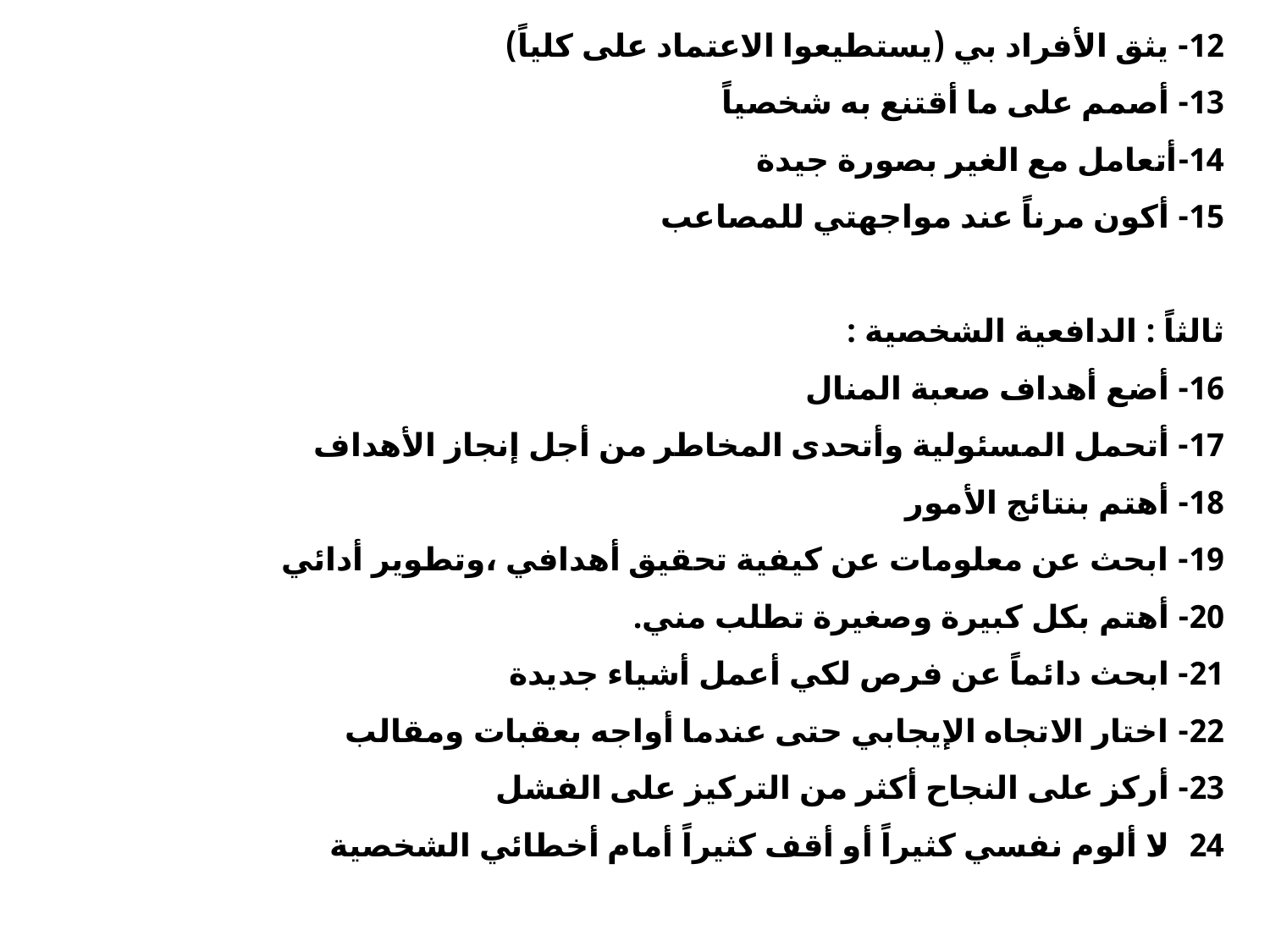

12- يثق الأفراد بي (يستطيعوا الاعتماد على كلياً)
13- أصمم على ما أقتنع به شخصياً
14-أتعامل مع الغير بصورة جيدة
15- أكون مرناً عند مواجهتي للمصاعب

ثالثاً : الدافعية الشخصية :
16- أضع أهداف صعبة المنال
17- أتحمل المسئولية وأتحدى المخاطر من أجل إنجاز الأهداف
18- أهتم بنتائج الأمور
19- ابحث عن معلومات عن كيفية تحقيق أهدافي ،وتطوير أدائي
20- أهتم بكل كبيرة وصغيرة تطلب مني.
21- ابحث دائماً عن فرص لكي أعمل أشياء جديدة
22- اختار الاتجاه الإيجابي حتى عندما أواجه بعقبات ومقالب
23- أركز على النجاح أكثر من التركيز على الفشل
24- لا ألوم نفسي كثيراً أو أقف كثيراً أمام أخطائي الشخصية